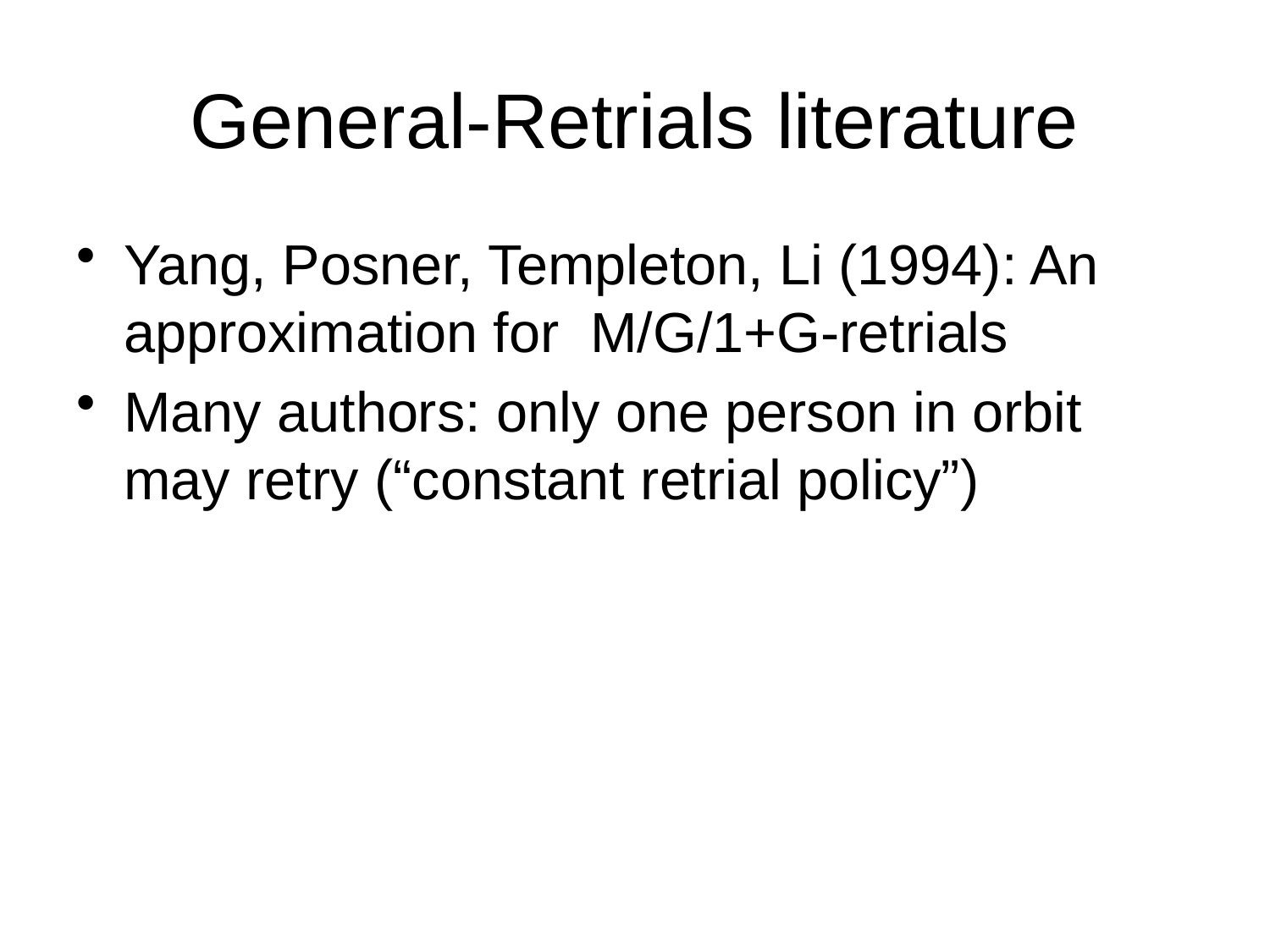

# General-Retrials literature
Yang, Posner, Templeton, Li (1994): An approximation for  M/G/1+G-retrials
Many authors: only one person in orbit may retry (“constant retrial policy”)